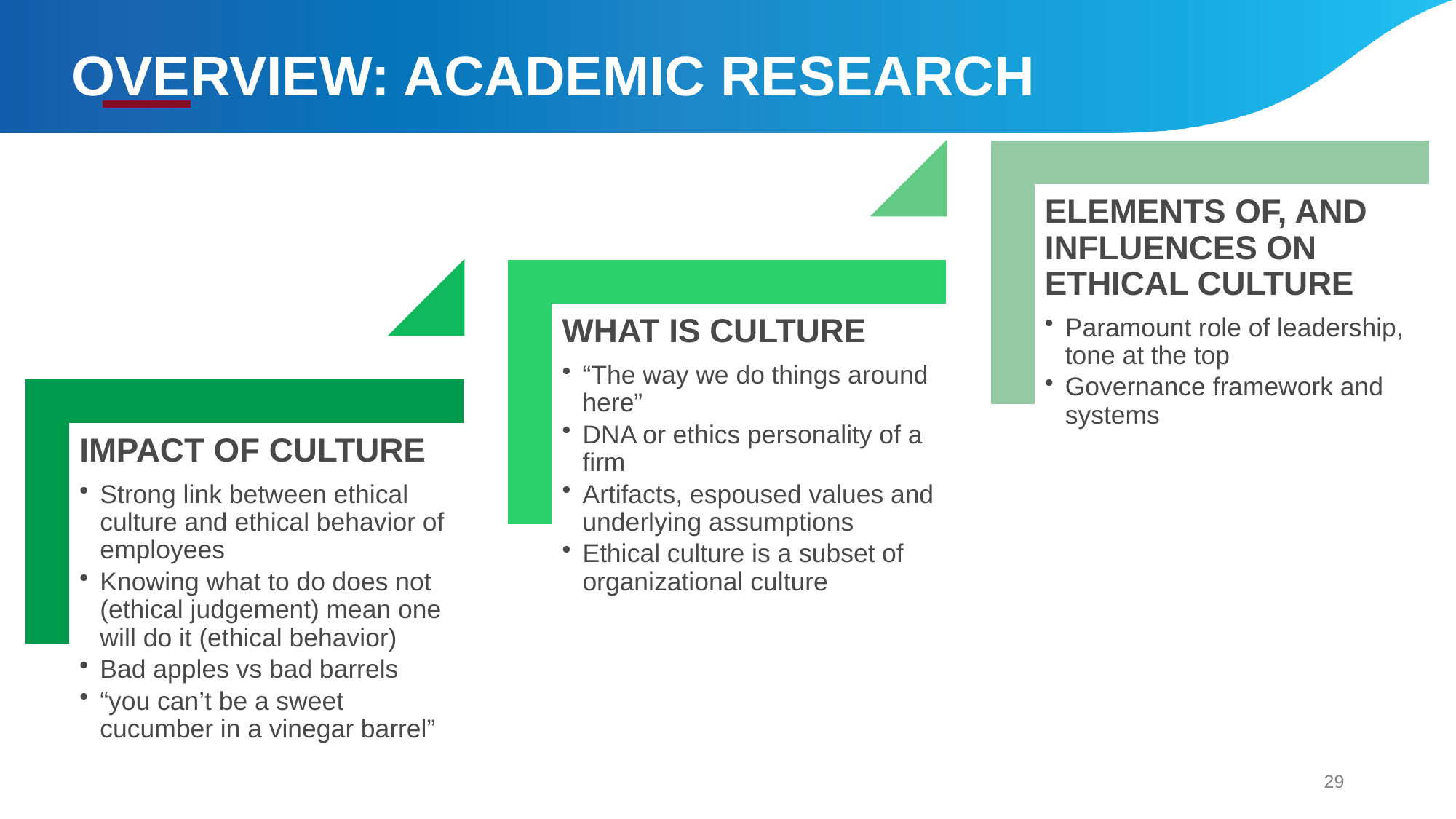

OVERVIEW: ACADEMIC RESEARCH
IMPACT OF CULTURE
Strong link between ethical culture and ethical behavior of employees
Knowing what to do does not (ethical judgement) mean one will do it (ethical behavior)
Bad apples vs bad barrels
“you can’t be a sweet cucumber in a vinegar barrel”
WHAT IS CULTURE
“The way we do things around here”
DNA or ethics personality of a firm
Artifacts, espoused values and underlying assumptions
Ethical culture is a subset of organizational culture
ELEMENTS OF, AND INFLUENCES ON ETHICAL CULTURE
Paramount role of leadership, tone at the top
Governance framework and systems

29